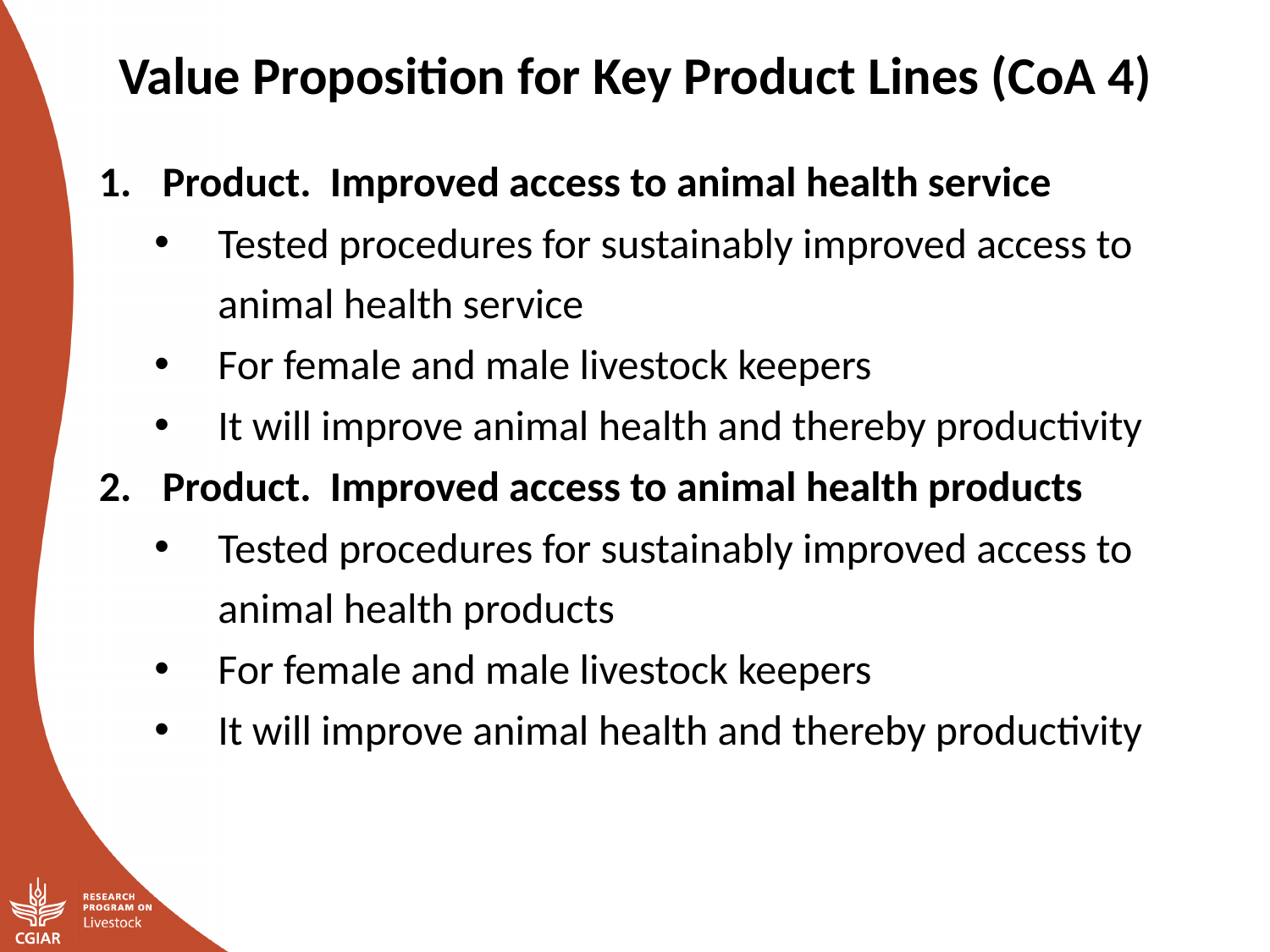

Value Proposition for Key Product Lines (CoA 4)
Product.  Improved access to animal health service
Tested procedures for sustainably improved access to animal health service
For female and male livestock keepers
It will improve animal health and thereby productivity
Product.  Improved access to animal health products
Tested procedures for sustainably improved access to animal health products
For female and male livestock keepers
It will improve animal health and thereby productivity